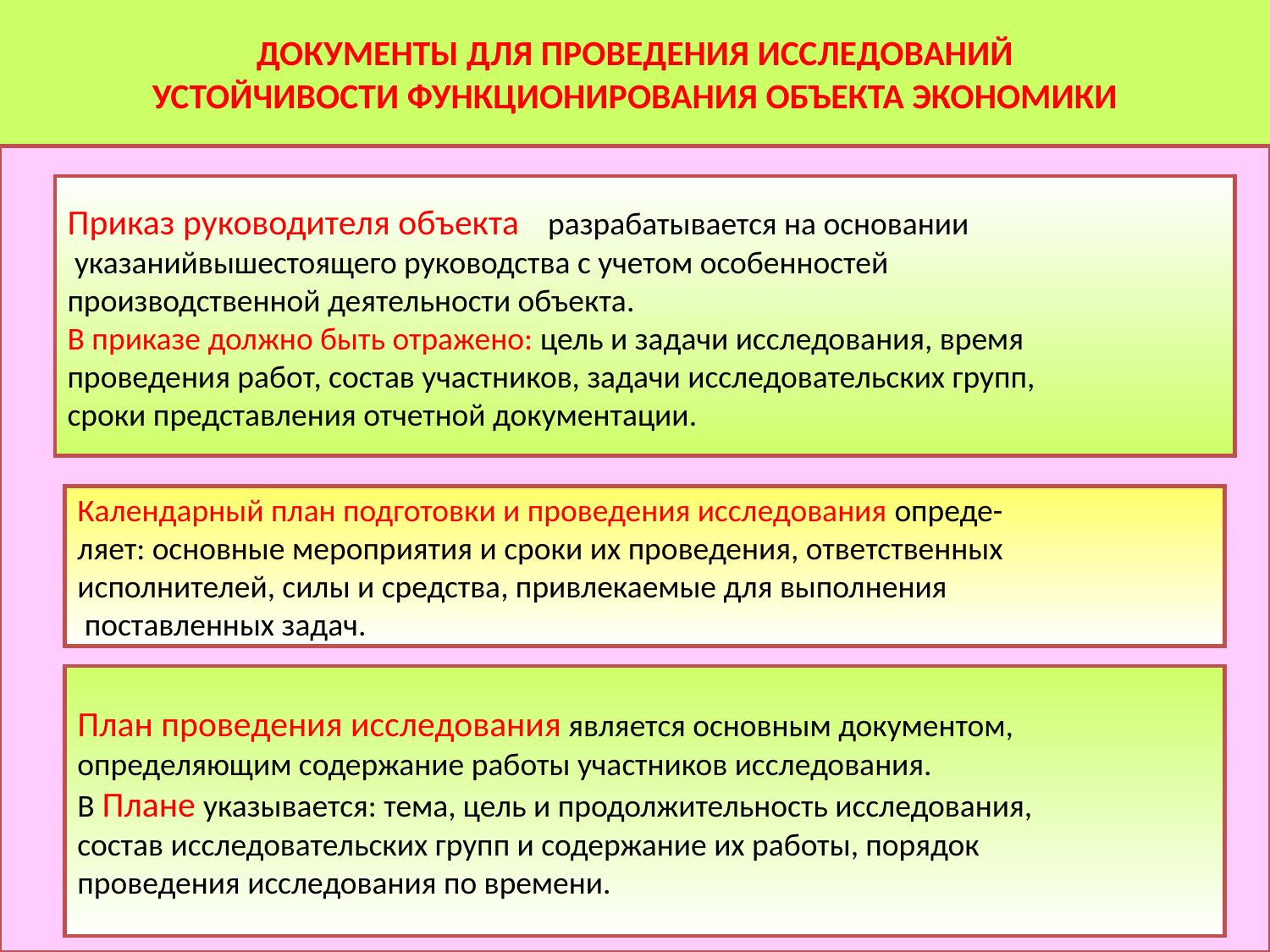

# ДОКУМЕНТЫ ДЛЯ ПРОВЕДЕНИЯ ИССЛЕДОВАНИЙ УСТОЙЧИВОСТИ ФУНКЦИОНИРОВАНИЯ ОБЪЕКТА ЭКОНОМИКИ

Приказ руководителя объекта    разрабатывается на основании
 указанийвышестоящего руководства с учетом особенностей
производственной деятельности объекта.
В приказе должно быть отражено: цель и задачи исследования, время
проведения работ, состав участников, задачи исследовательских групп,
сроки представления отчетной документации.
Календарный план подготовки и проведения исследования опреде-
ляет: основные мероприятия и сроки их проведения, ответственных
исполнителей, силы и средства, привлекаемые для выполнения
 поставленных задач.
План проведения исследования является основным документом,
определяющим содержание работы участников исследования.
В Плане указывается: тема, цель и продолжительность исследования,
состав исследовательских групп и содержание их работы, порядок
проведения исследования по времени.